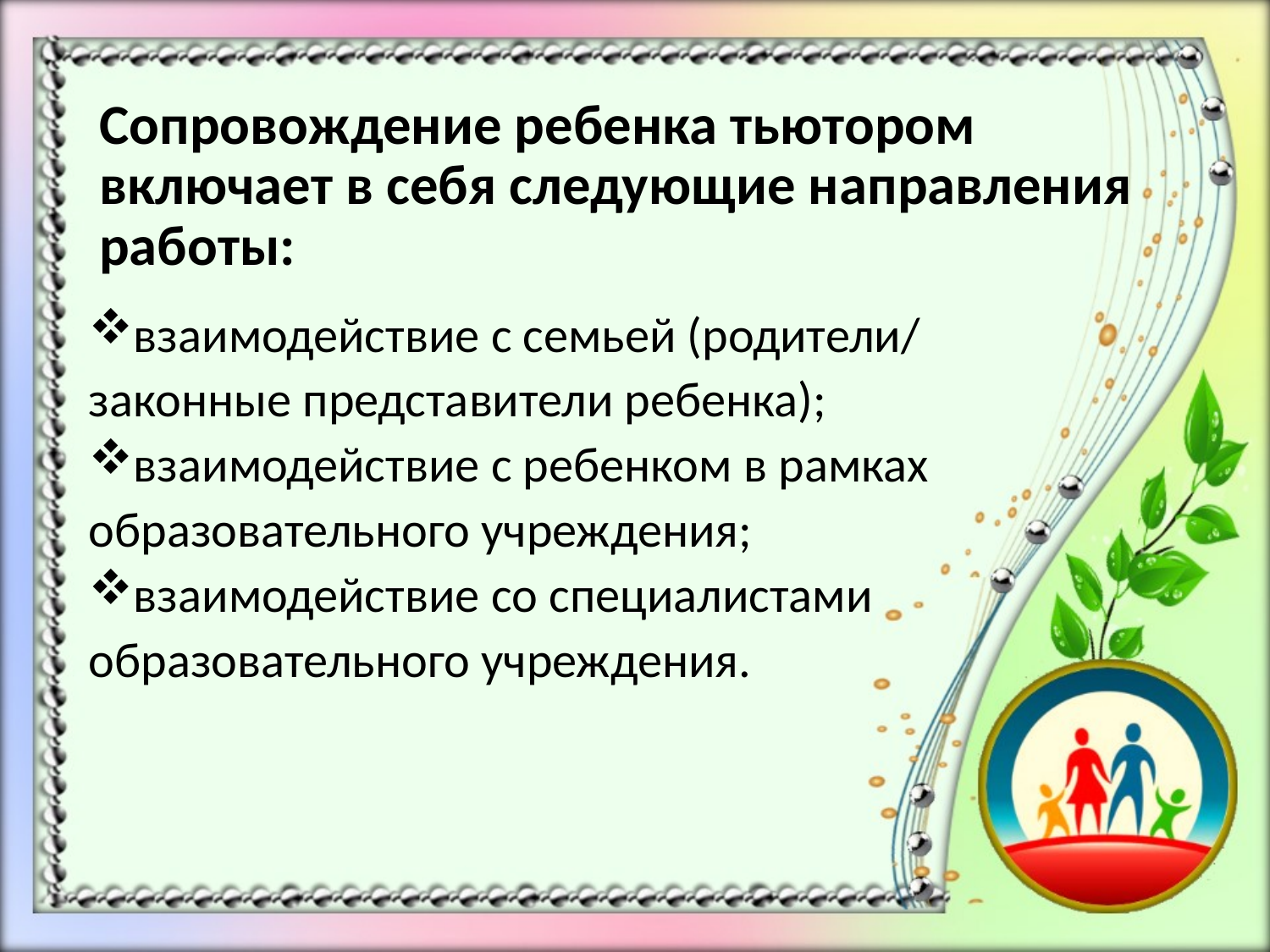

#
Сопровождение ребенка тьютором включает в себя следующие направления работы:
взаимодействие с семьей (родители/ законные представители ребенка);
взаимодействие с ребенком в рамках образовательного учреждения;
взаимодействие со специалистами образовательного учреждения.